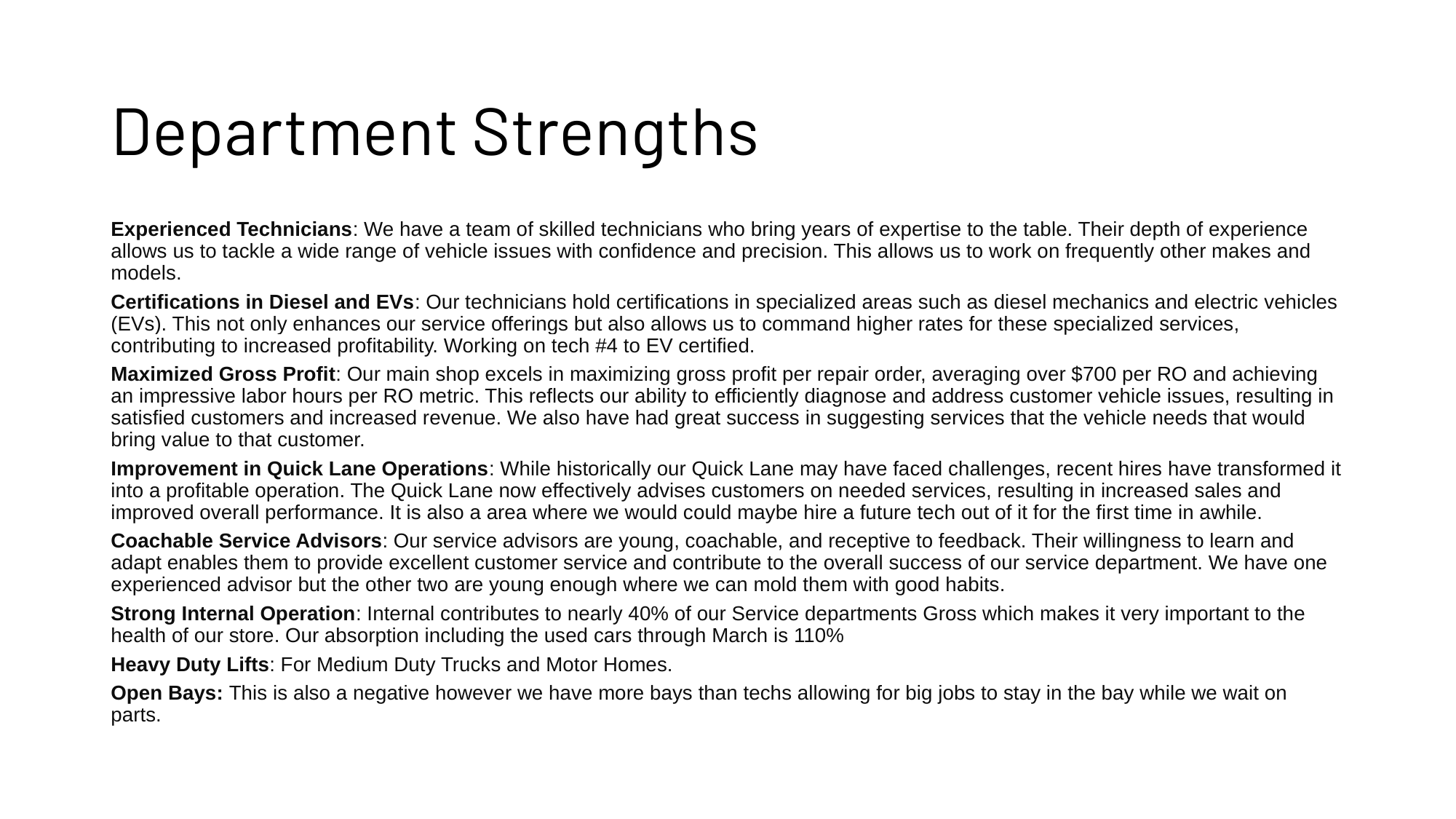

# Department Strengths
Experienced Technicians: We have a team of skilled technicians who bring years of expertise to the table. Their depth of experience allows us to tackle a wide range of vehicle issues with confidence and precision. This allows us to work on frequently other makes and models.
Certifications in Diesel and EVs: Our technicians hold certifications in specialized areas such as diesel mechanics and electric vehicles (EVs). This not only enhances our service offerings but also allows us to command higher rates for these specialized services, contributing to increased profitability. Working on tech #4 to EV certified.
Maximized Gross Profit: Our main shop excels in maximizing gross profit per repair order, averaging over $700 per RO and achieving an impressive labor hours per RO metric. This reflects our ability to efficiently diagnose and address customer vehicle issues, resulting in satisfied customers and increased revenue. We also have had great success in suggesting services that the vehicle needs that would bring value to that customer.
Improvement in Quick Lane Operations: While historically our Quick Lane may have faced challenges, recent hires have transformed it into a profitable operation. The Quick Lane now effectively advises customers on needed services, resulting in increased sales and improved overall performance. It is also a area where we would could maybe hire a future tech out of it for the first time in awhile.
Coachable Service Advisors: Our service advisors are young, coachable, and receptive to feedback. Their willingness to learn and adapt enables them to provide excellent customer service and contribute to the overall success of our service department. We have one experienced advisor but the other two are young enough where we can mold them with good habits.
Strong Internal Operation: Internal contributes to nearly 40% of our Service departments Gross which makes it very important to the health of our store. Our absorption including the used cars through March is 110%
Heavy Duty Lifts: For Medium Duty Trucks and Motor Homes.
Open Bays: This is also a negative however we have more bays than techs allowing for big jobs to stay in the bay while we wait on parts.